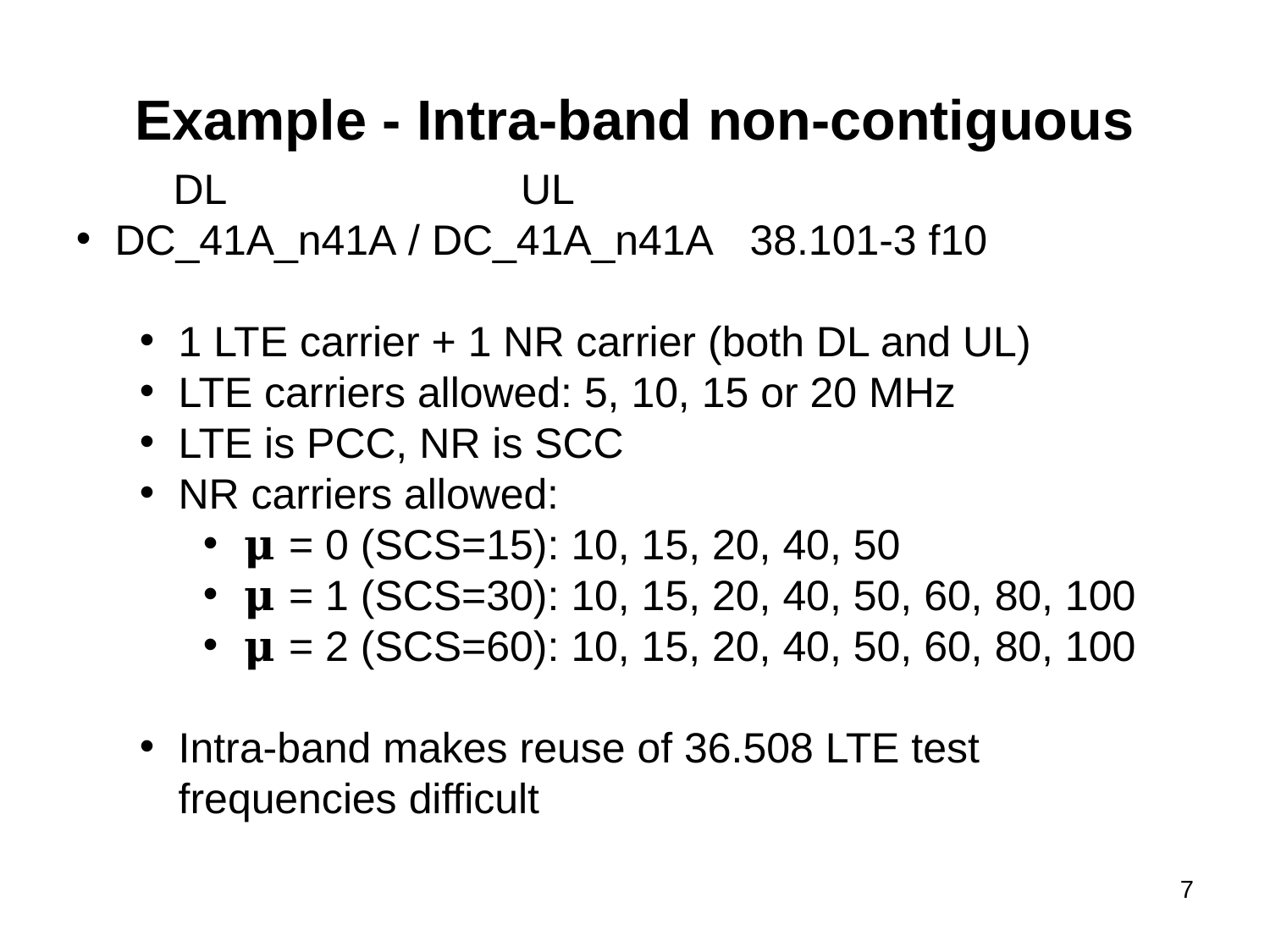

# Example - Intra-band non-contiguous
          DL                         UL
DC_41A_n41A / DC_41A_n41A	38.101-3 f10

1 LTE carrier + 1 NR carrier (both DL and UL)
LTE carriers allowed: 5, 10, 15 or 20 MHz
LTE is PCC, NR is SCC
NR carriers allowed:
𝛍 = 0 (SCS=15): 10, 15, 20, 40, 50
𝛍 = 1 (SCS=30): 10, 15, 20, 40, 50, 60, 80, 100
𝛍 = 2 (SCS=60): 10, 15, 20, 40, 50, 60, 80, 100

Intra-band makes reuse of 36.508 LTE test frequencies difficult
7